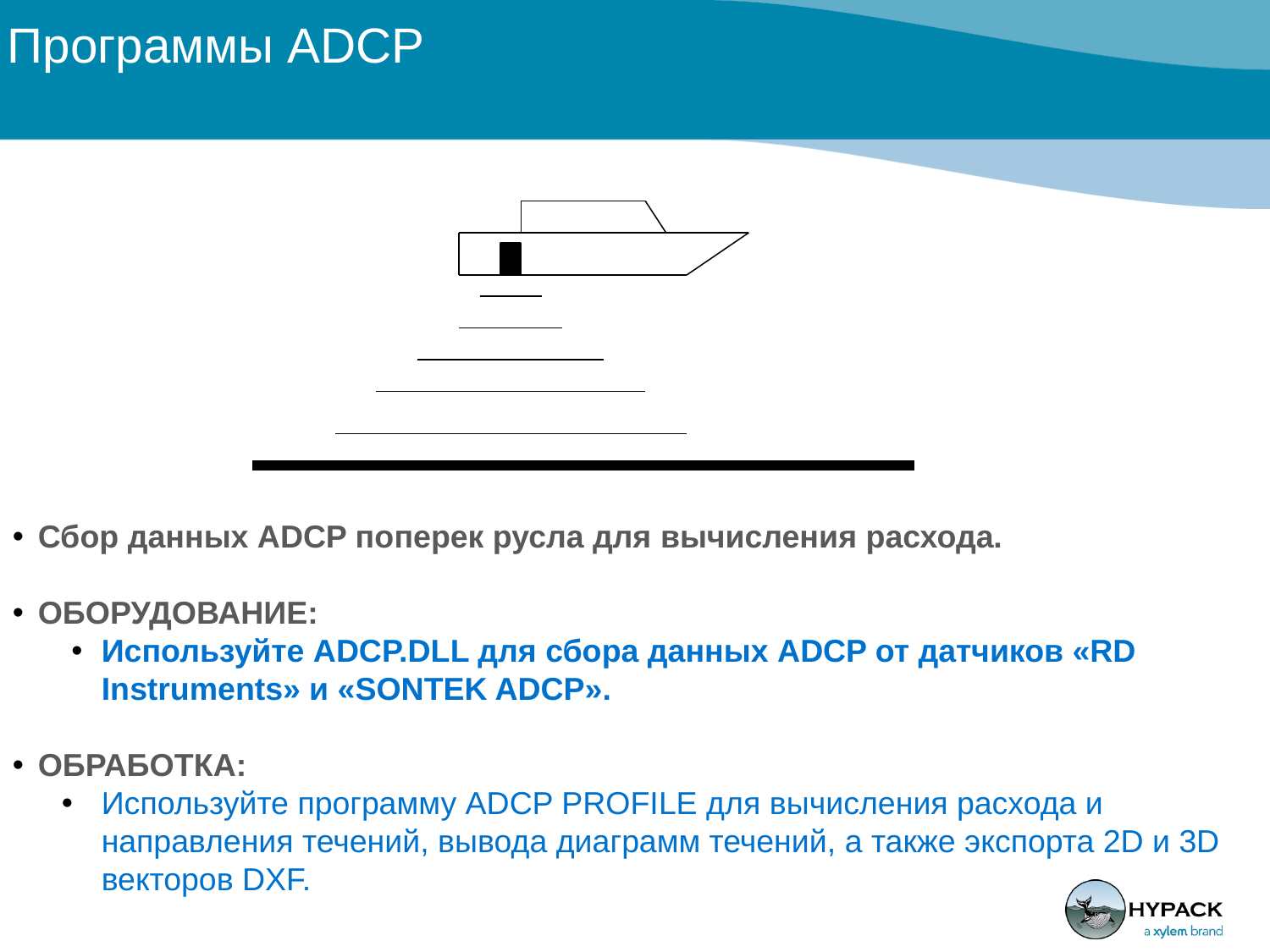

Программы ADCP

Сбор данных ADCP поперек русла для вычисления расхода.

ОБОРУДОВАНИЕ:
Используйте ADCP.DLL для сбора данных ADCP от датчиков «RD Instruments» и «SONTEK ADCP».

ОБРАБОТКА:
Используйте программу ADCP PROFILE для вычисления расхода и направления течений, вывода диаграмм течений, а также экспорта 2D и 3D векторов DXF.